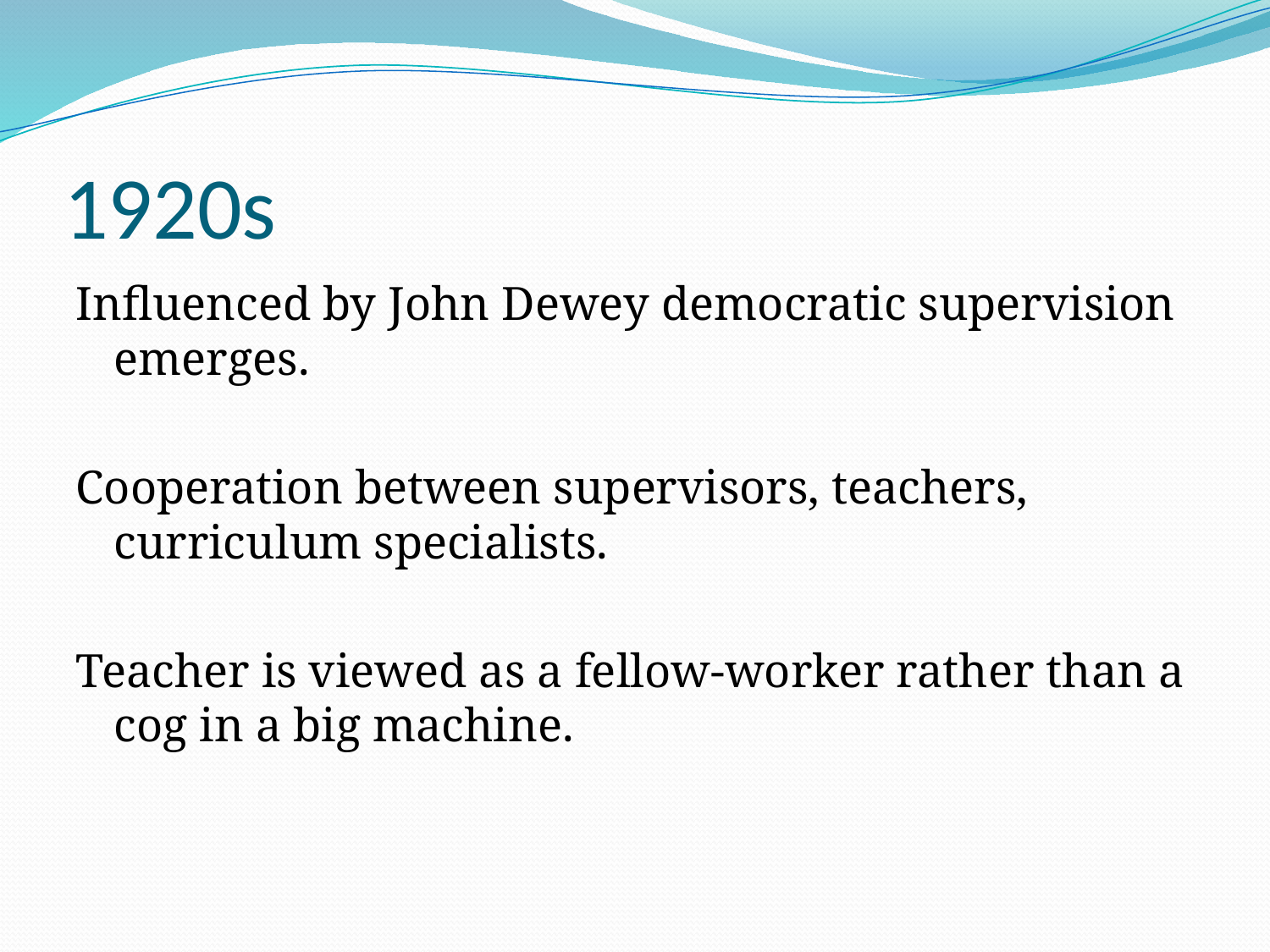

# 1920s
Influenced by John Dewey democratic supervision emerges.

Cooperation between supervisors, teachers, curriculum specialists.

Teacher is viewed as a fellow-worker rather than a cog in a big machine.